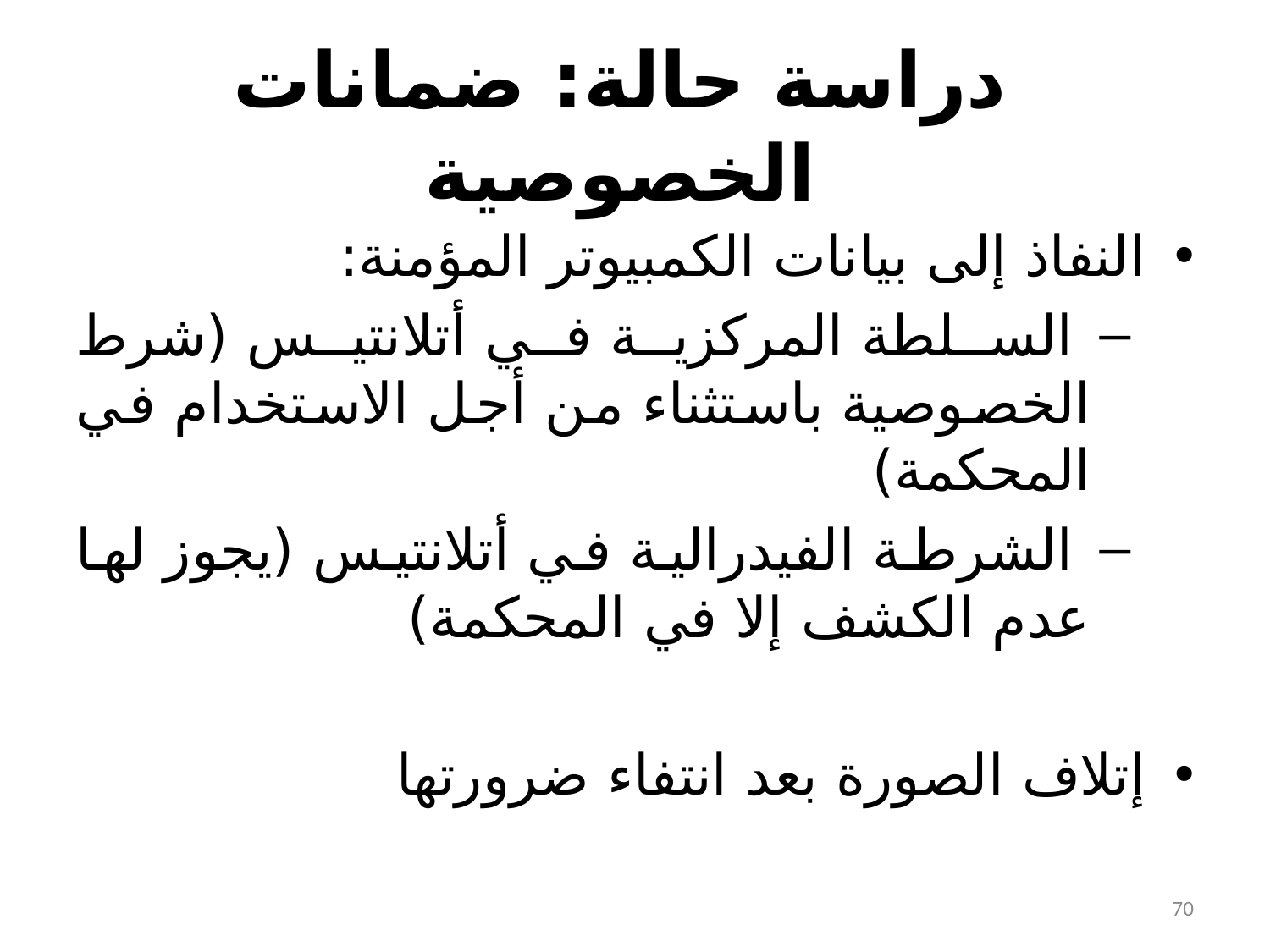

# دراسة حالة: ضمانات الخصوصية

النفاذ إلى بيانات الكمبيوتر المؤمنة:
 السلطة المركزية في أتلانتيس (شرط الخصوصية باستثناء من أجل الاستخدام في المحكمة)
 الشرطة الفيدرالية في أتلانتيس (يجوز لها عدم الكشف إلا في المحكمة)

إتلاف الصورة بعد انتفاء ضرورتها
70